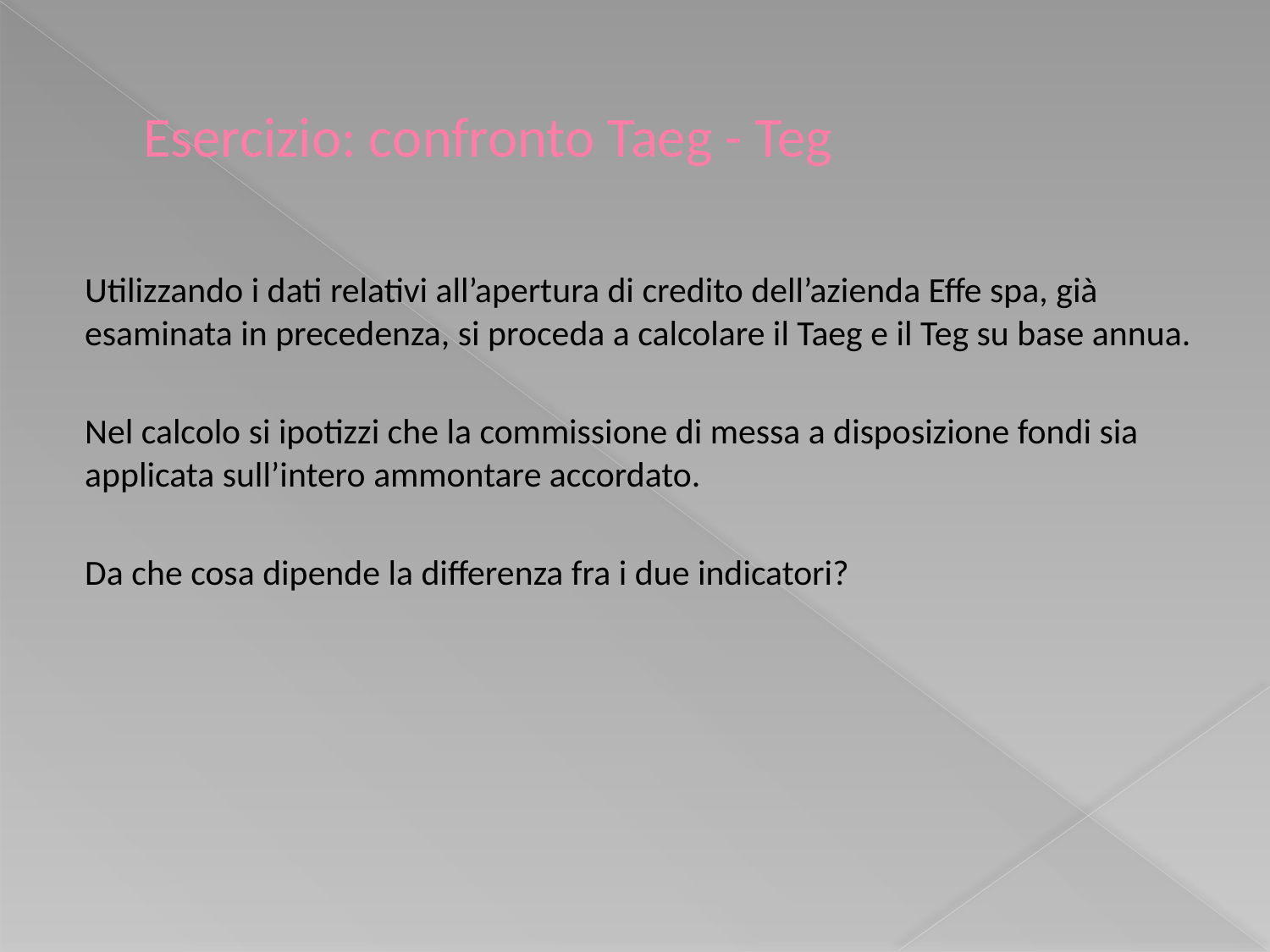

# Esercizio: confronto Taeg - Teg
Utilizzando i dati relativi all’apertura di credito dell’azienda Effe spa, già esaminata in precedenza, si proceda a calcolare il Taeg e il Teg su base annua.

Nel calcolo si ipotizzi che la commissione di messa a disposizione fondi sia applicata sull’intero ammontare accordato.

Da che cosa dipende la differenza fra i due indicatori?